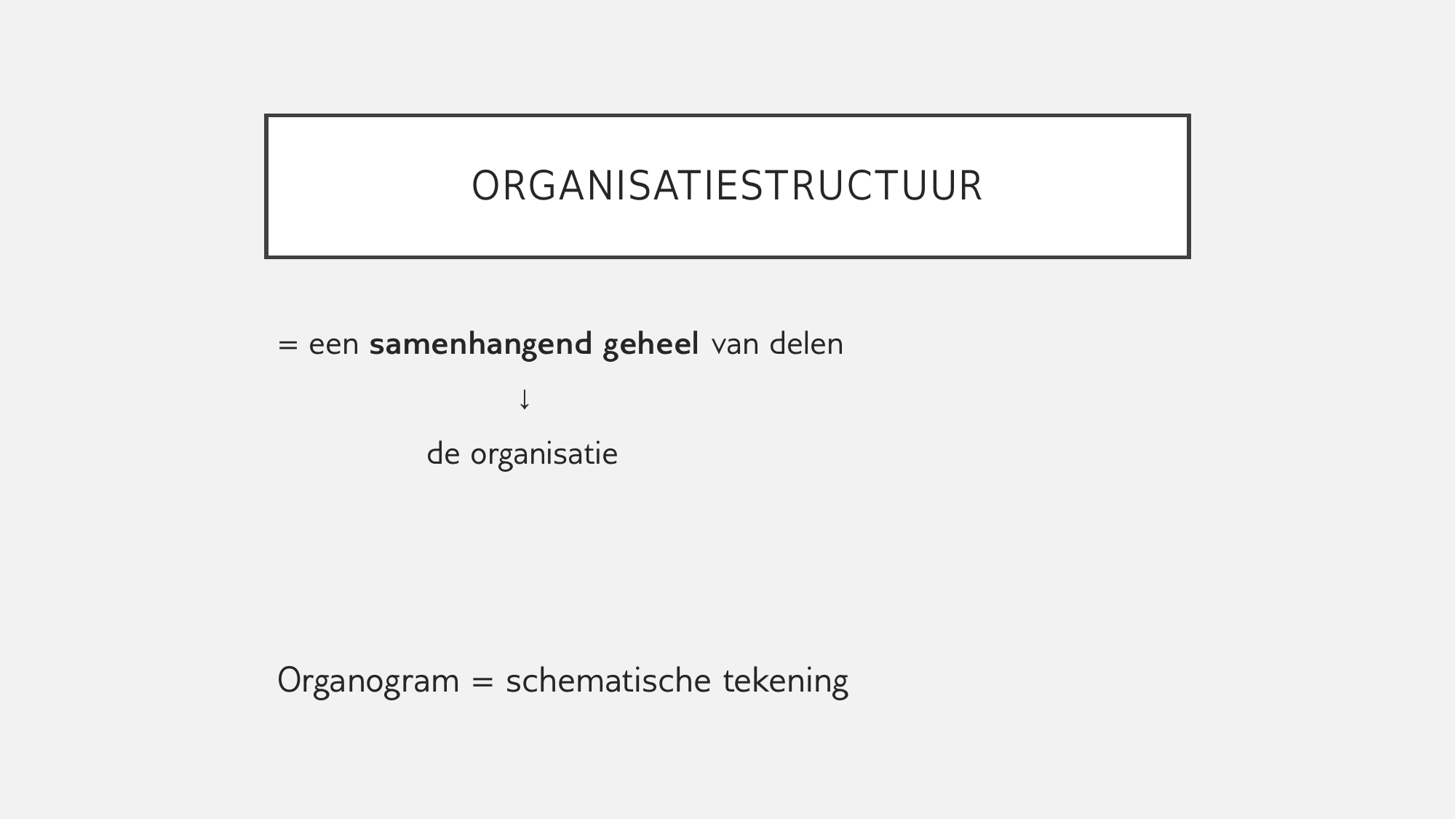

# organisatiestructuur
= een samenhangend geheel van delen
	              ↓
	    de organisatie

Organogram = schematische tekening